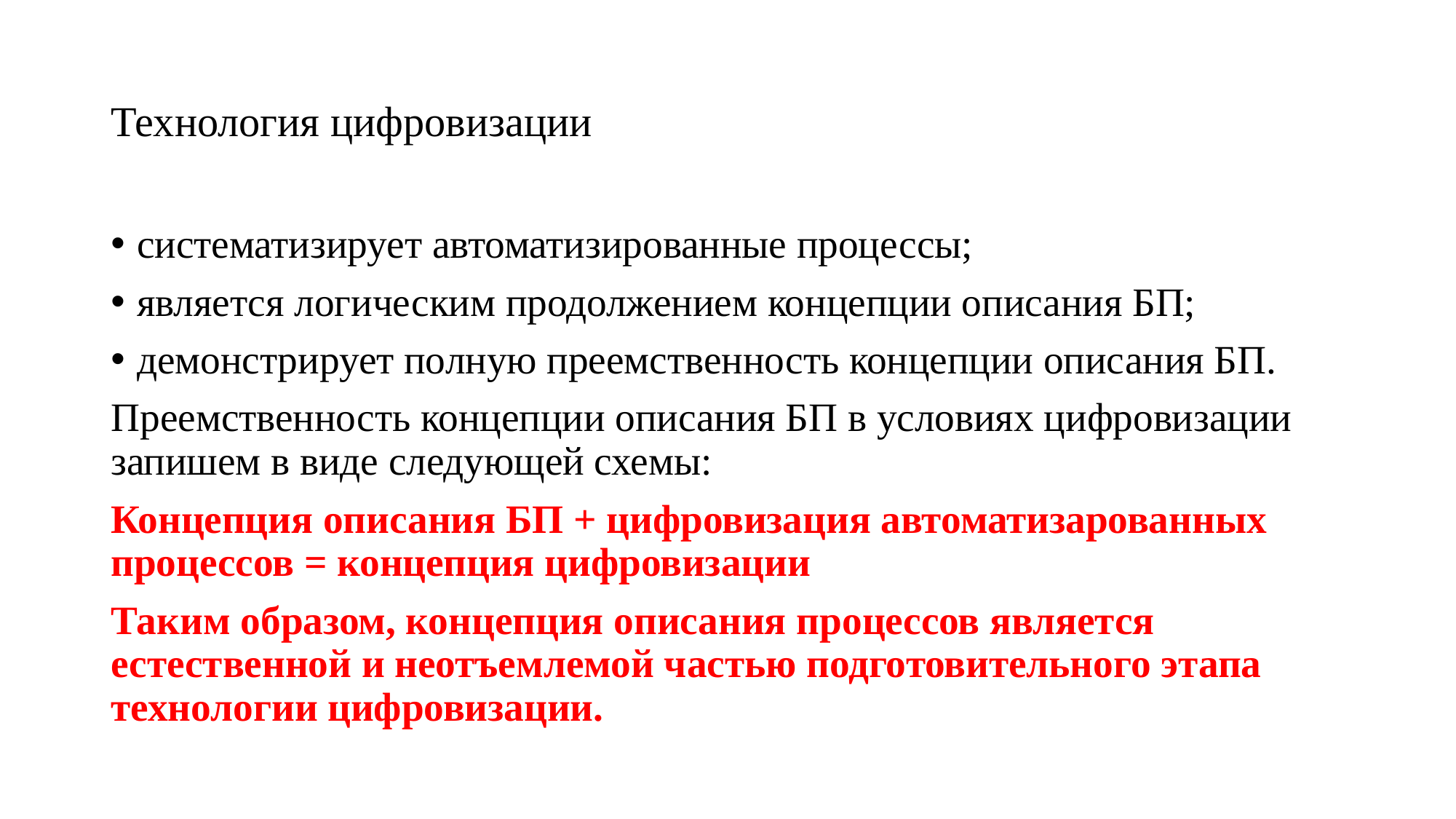

# Технология цифровизации
систематизирует автоматизированные процессы;
является логическим продолжением концепции описания БП;
демонстрирует полную преемственность концепции описания БП.
Преемственность концепции описания БП в условиях цифровизации запишем в виде следующей схемы:
Концепция описания БП + цифровизация автоматизарованных процессов = концепция цифровизации
Таким образом, концепция описания процессов является естественной и неотъемлемой частью подготовительного этапа технологии цифровизации.